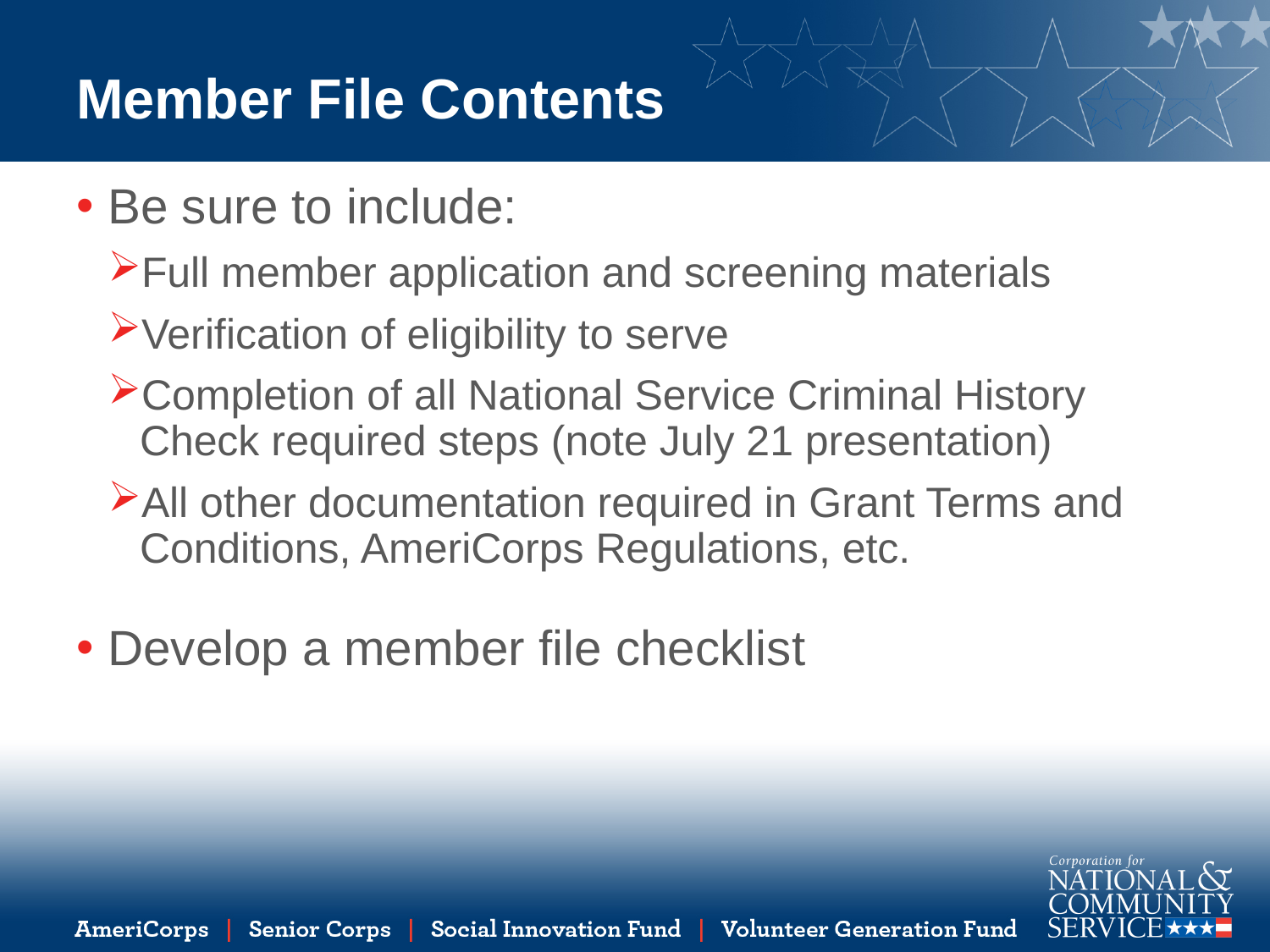

# Member File Contents
Be sure to include:
Full member application and screening materials
Verification of eligibility to serve
Completion of all National Service Criminal History Check required steps (note July 21 presentation)
All other documentation required in Grant Terms and Conditions, AmeriCorps Regulations, etc.

Develop a member file checklist